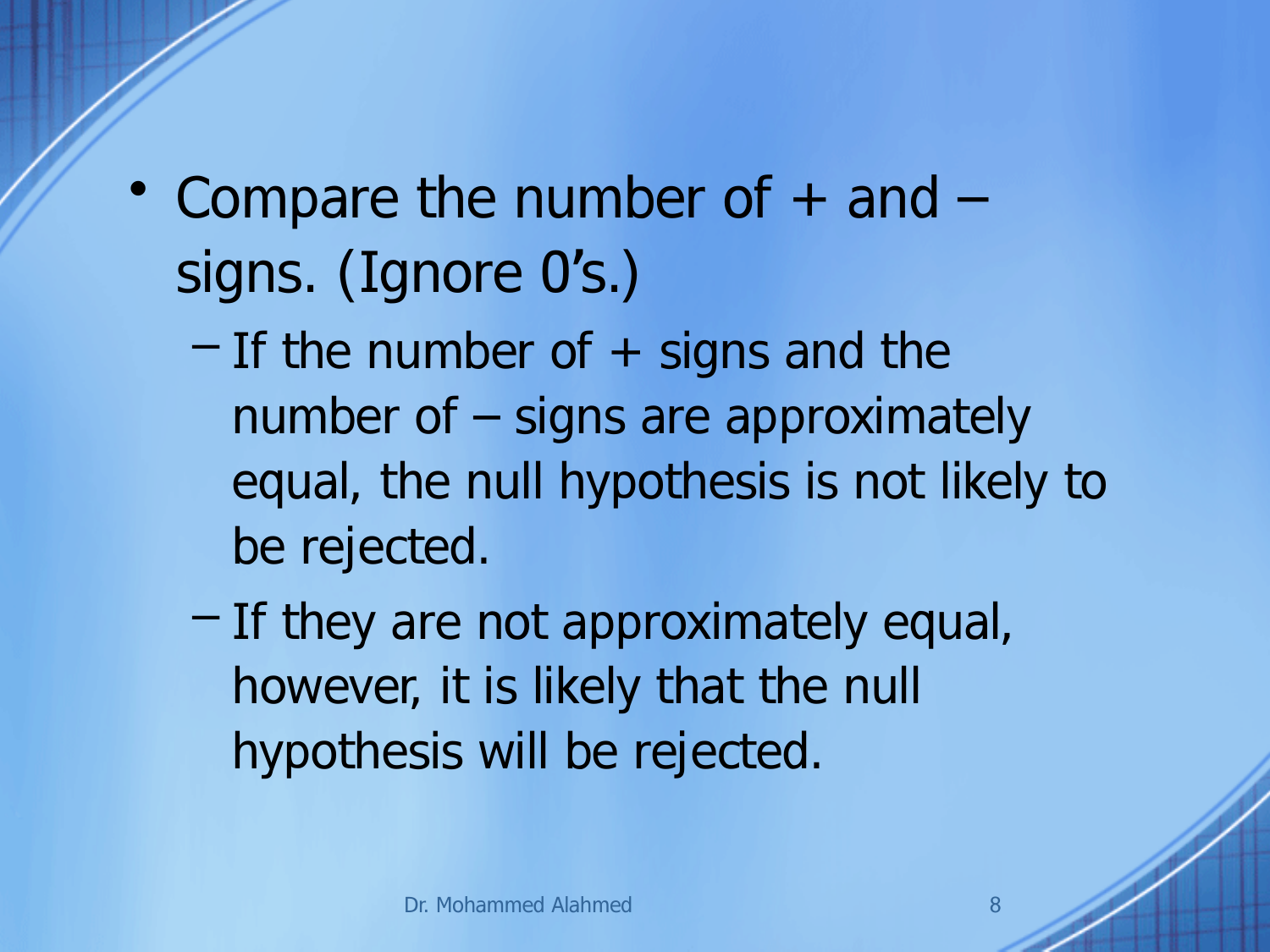

Compare the number of + and – signs. (Ignore 0’s.)
If the number of + signs and the number of – signs are approximately equal, the null hypothesis is not likely to be rejected.
If they are not approximately equal, however, it is likely that the null hypothesis will be rejected.
Dr. Mohammed Alahmed
8